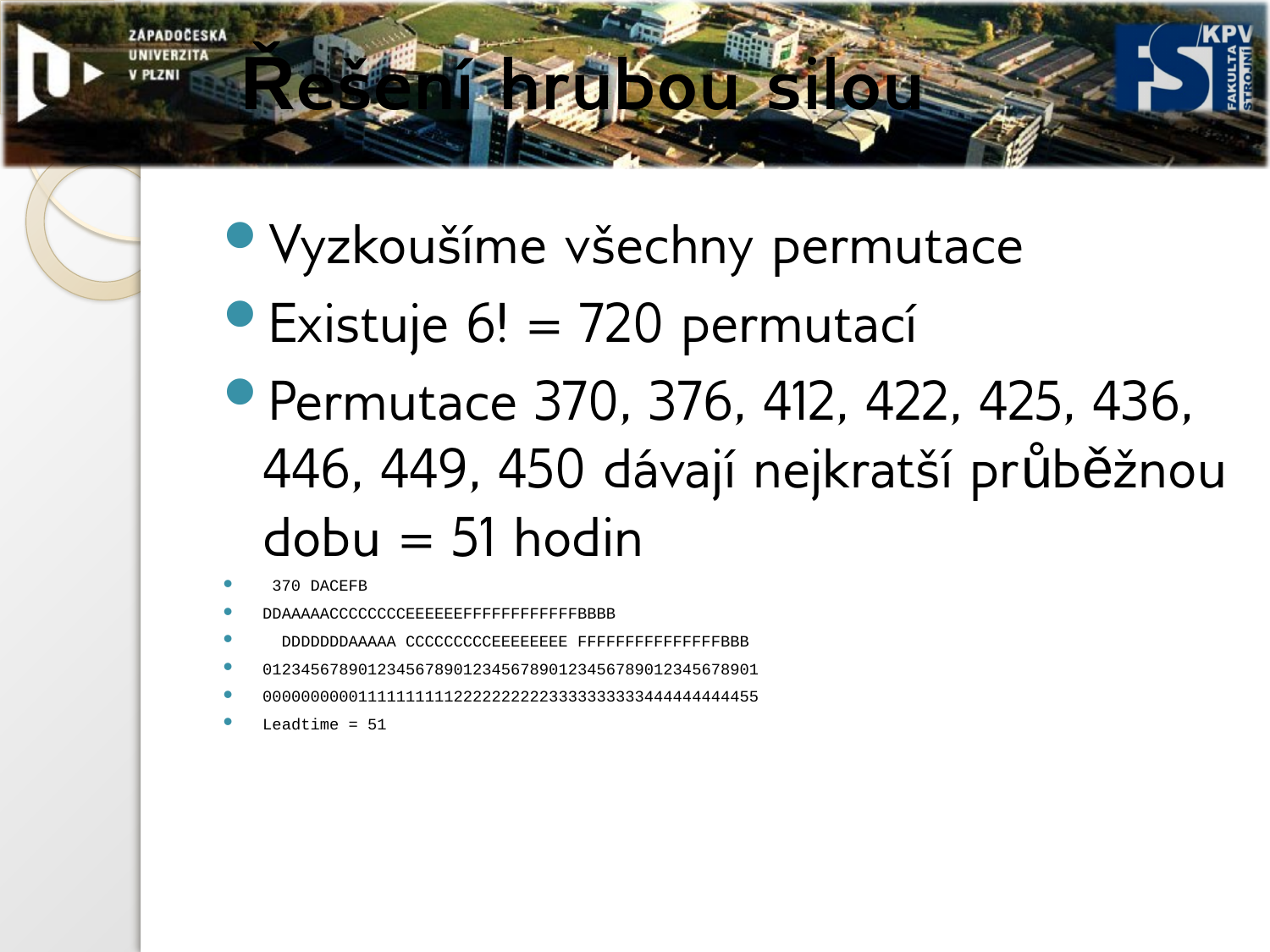

# Řešení hrubou silou
Vyzkoušíme všechny permutace
Existuje 6! = 720 permutací
Permutace 370, 376, 412, 422, 425, 436,  446, 449, 450 dávají nejkratší průběžnou dobu = 51 hodin
 370 DACEFB
DDAAAAACCCCCCCCEEEEEEFFFFFFFFFFFFBBBB
  DDDDDDDAAAAA CCCCCCCCCEEEEEEEE FFFFFFFFFFFFFFFBBB
0123456789012345678901234567890123456789012345678901
0000000000111111111122222222223333333333444444444455
Leadtime = 51